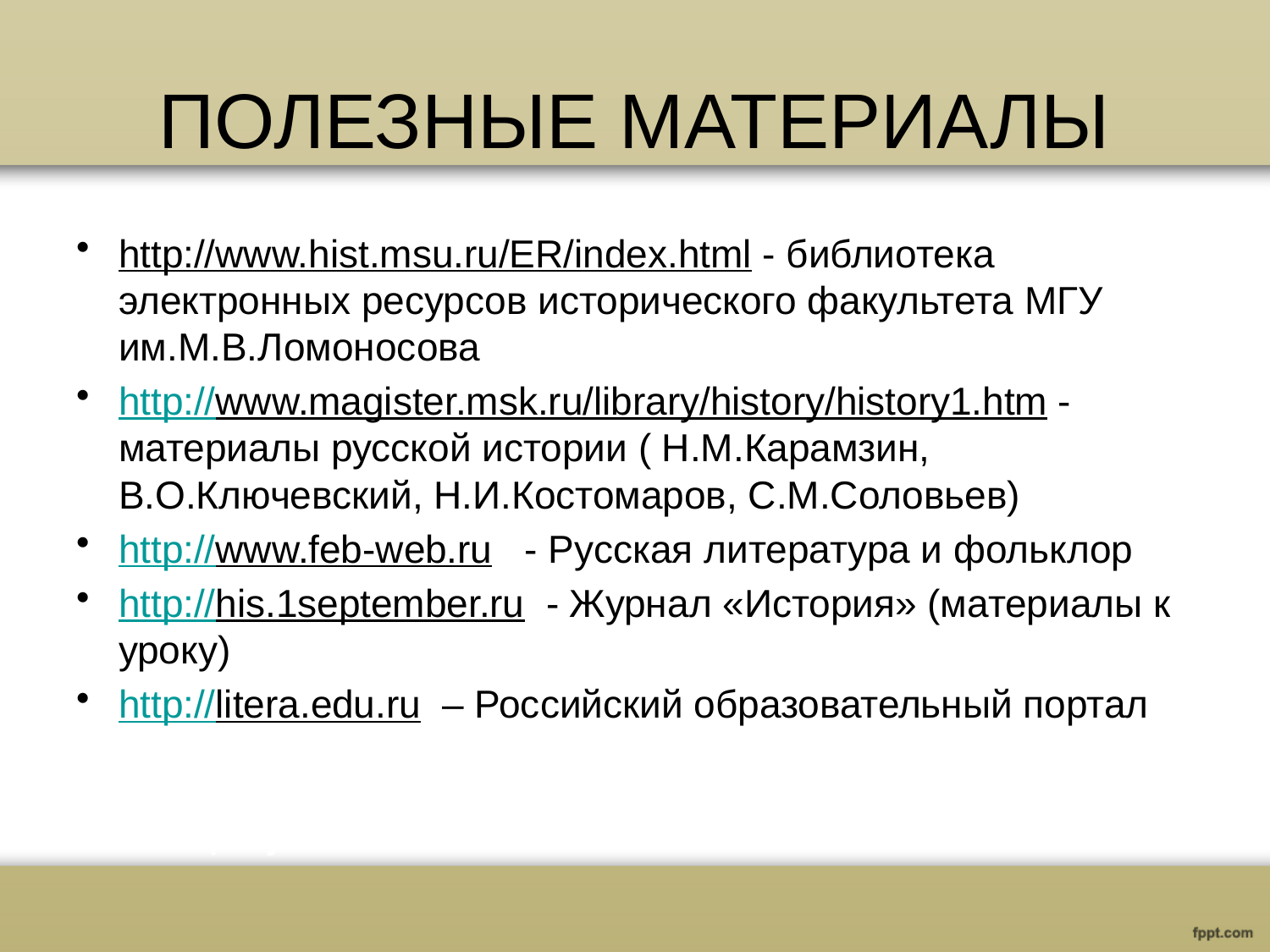

# ПОЛЕЗНЫЕ МАТЕРИАЛЫ
http://www.hist.msu.ru/ER/index.html - библиотека электронных ресурсов исторического факультета МГУ им.М.В.Ломоносова
http://www.magister.msk.ru/library/history/history1.htm - материалы русской истории ( Н.М.Карамзин, В.О.Ключевский, Н.И.Костомаров, С.М.Соловьев)
http://www.feb-web.ru   - Русская литература и фольклор
http://his.1september.ru  - Журнал «История» (материалы к уроку)
http://litera.edu.ru  – Российский образовательный портал